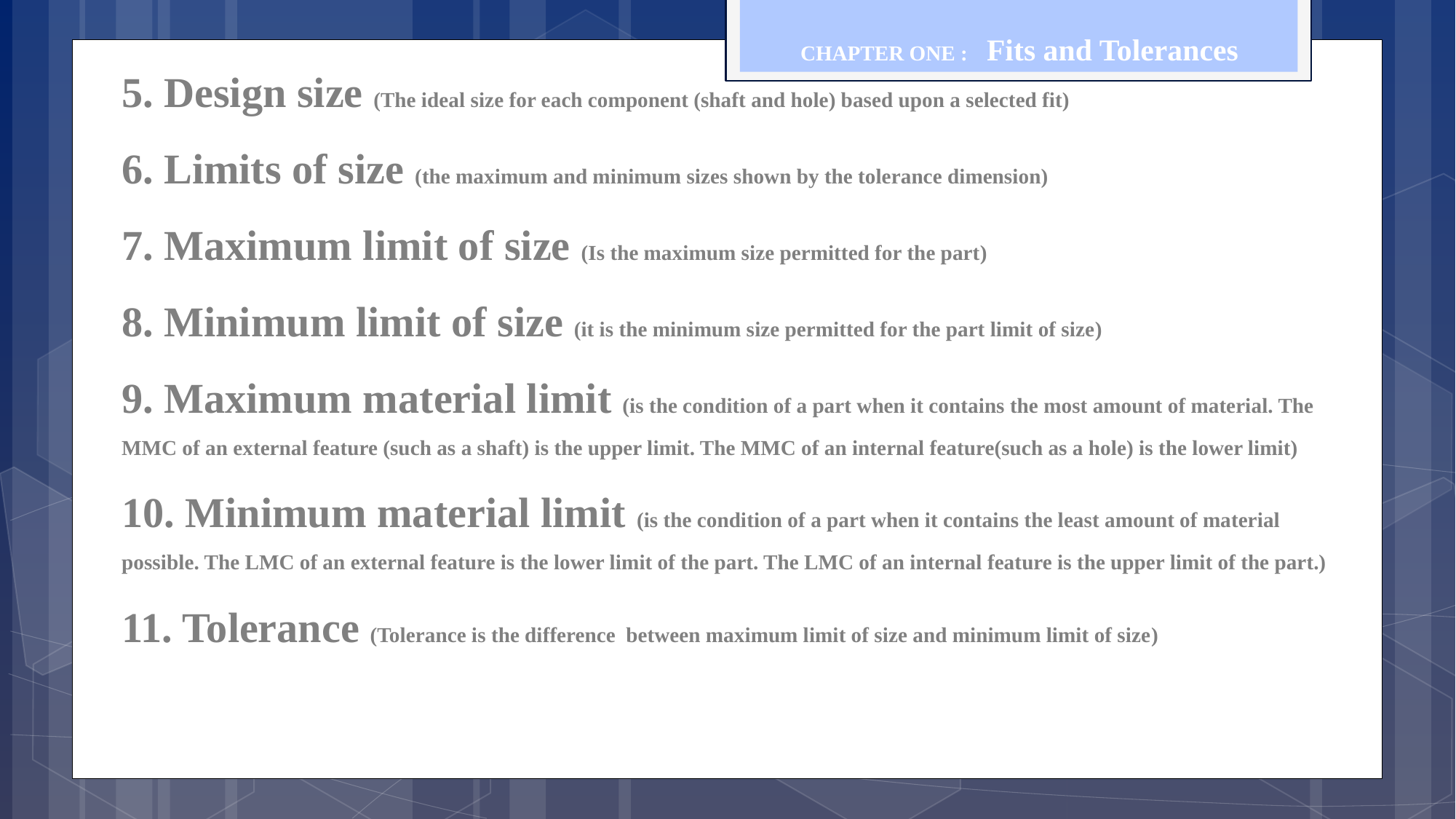

CHAPTER ONE :  Fits and Tolerances
5. Design size (The ideal size for each component (shaft and hole) based upon a selected fit)
6. Limits of size (the maximum and minimum sizes shown by the tolerance dimension)
7. Maximum limit of size (Is the maximum size permitted for the part)
8. Minimum limit of size (it is the minimum size permitted for the part limit of size)
9. Maximum material limit (is the condition of a part when it contains the most amount of material. The MMC of an external feature (such as a shaft) is the upper limit. The MMC of an internal feature(such as a hole) is the lower limit)
10. Minimum material limit (is the condition of a part when it contains the least amount of material possible. The LMC of an external feature is the lower limit of the part. The LMC of an internal feature is the upper limit of the part.)
11. Tolerance (Tolerance is the difference  between maximum limit of size and minimum limit of size)